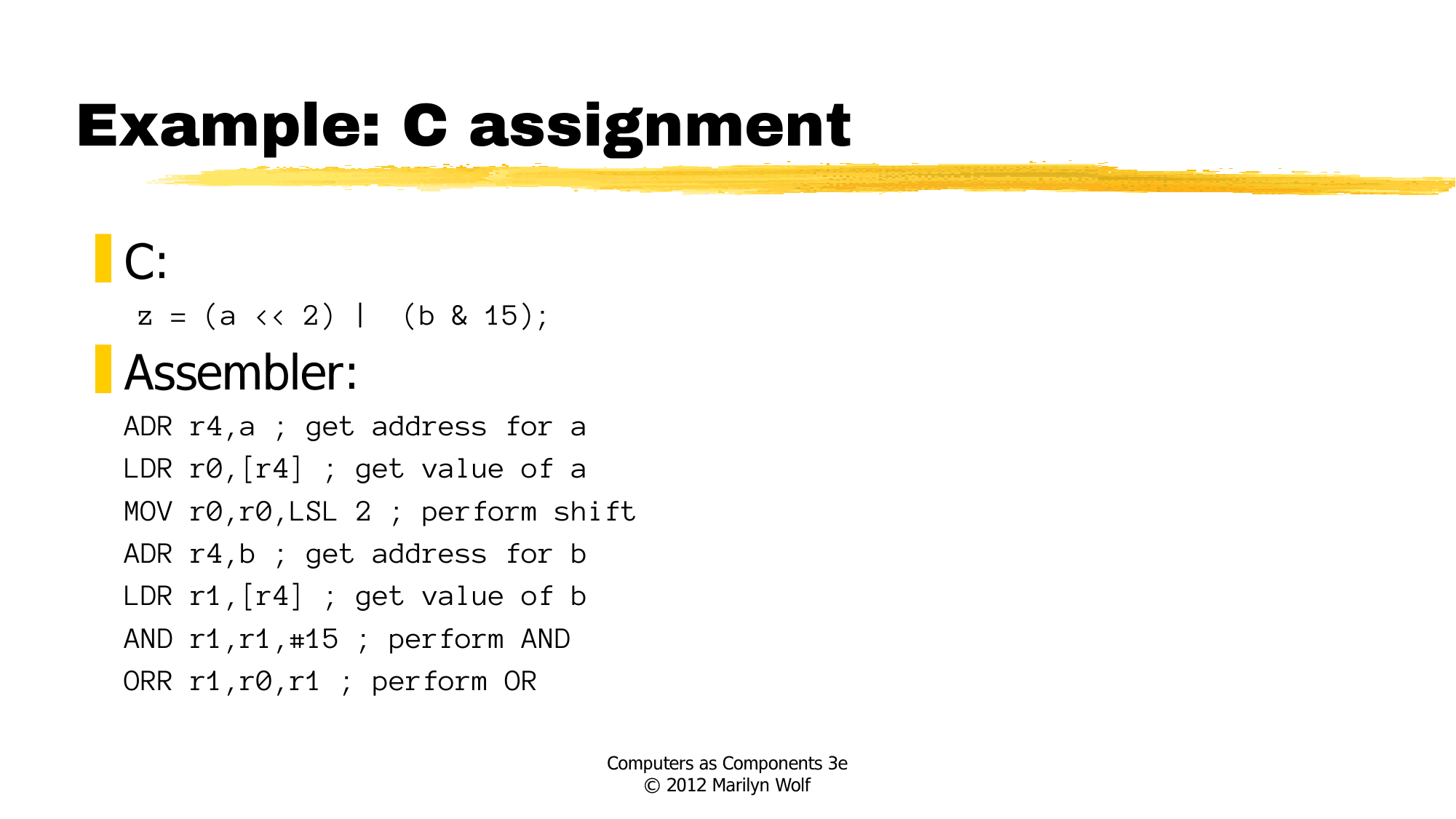

# Example: C assignment
C:
z = (a << 2) |  (b & 15);
Assembler:
	ADR r4,a ; get address for a
	LDR r0,[r4] ; get value of a
	MOV r0,r0,LSL 2 ; perform shift
	ADR r4,b ; get address for b
	LDR r1,[r4] ; get value of b
	AND r1,r1,#15 ; perform AND
	ORR r1,r0,r1 ; perform OR